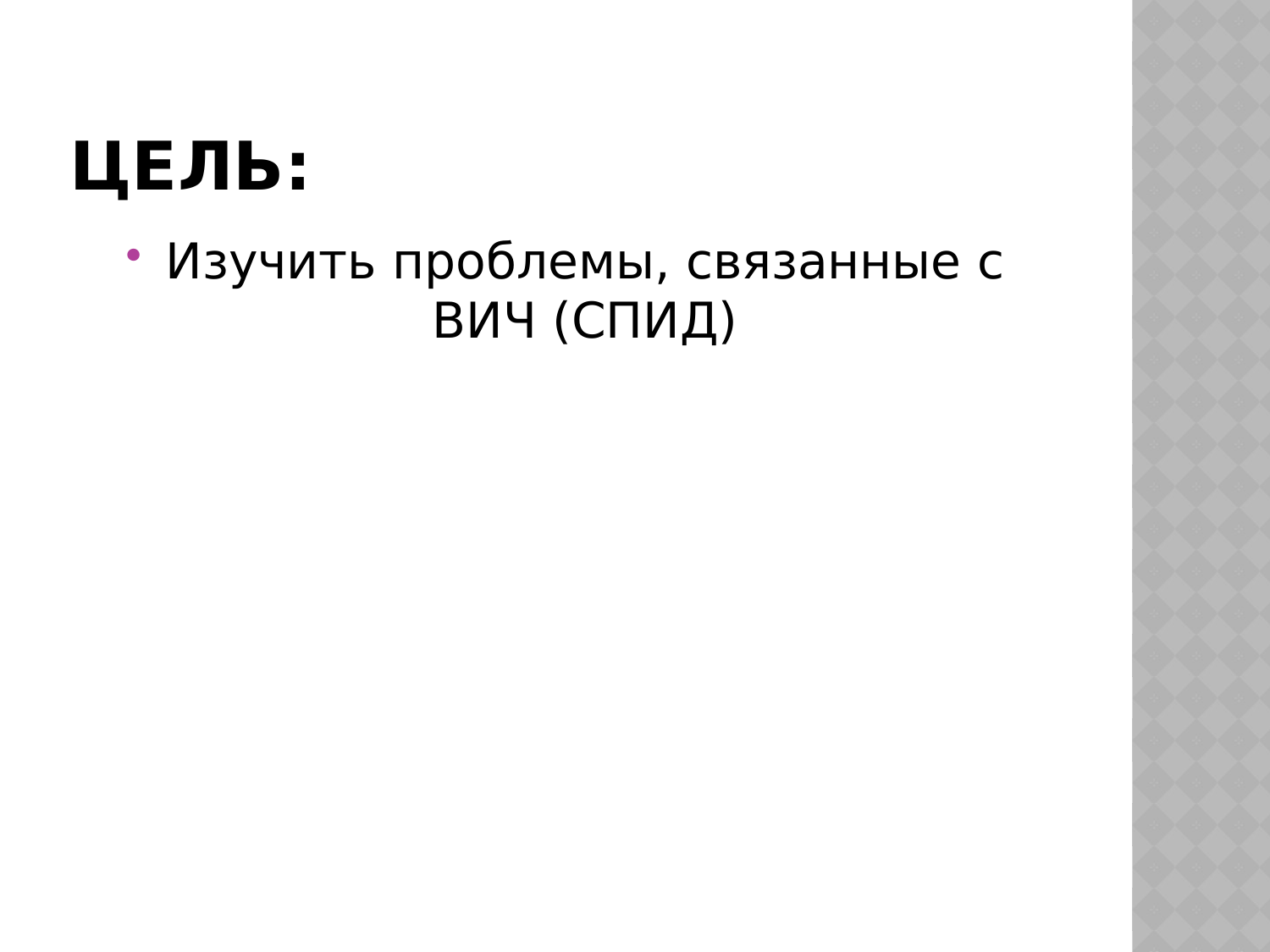

# Цель:
Изучить проблемы, связанные с ВИЧ (СПИД)